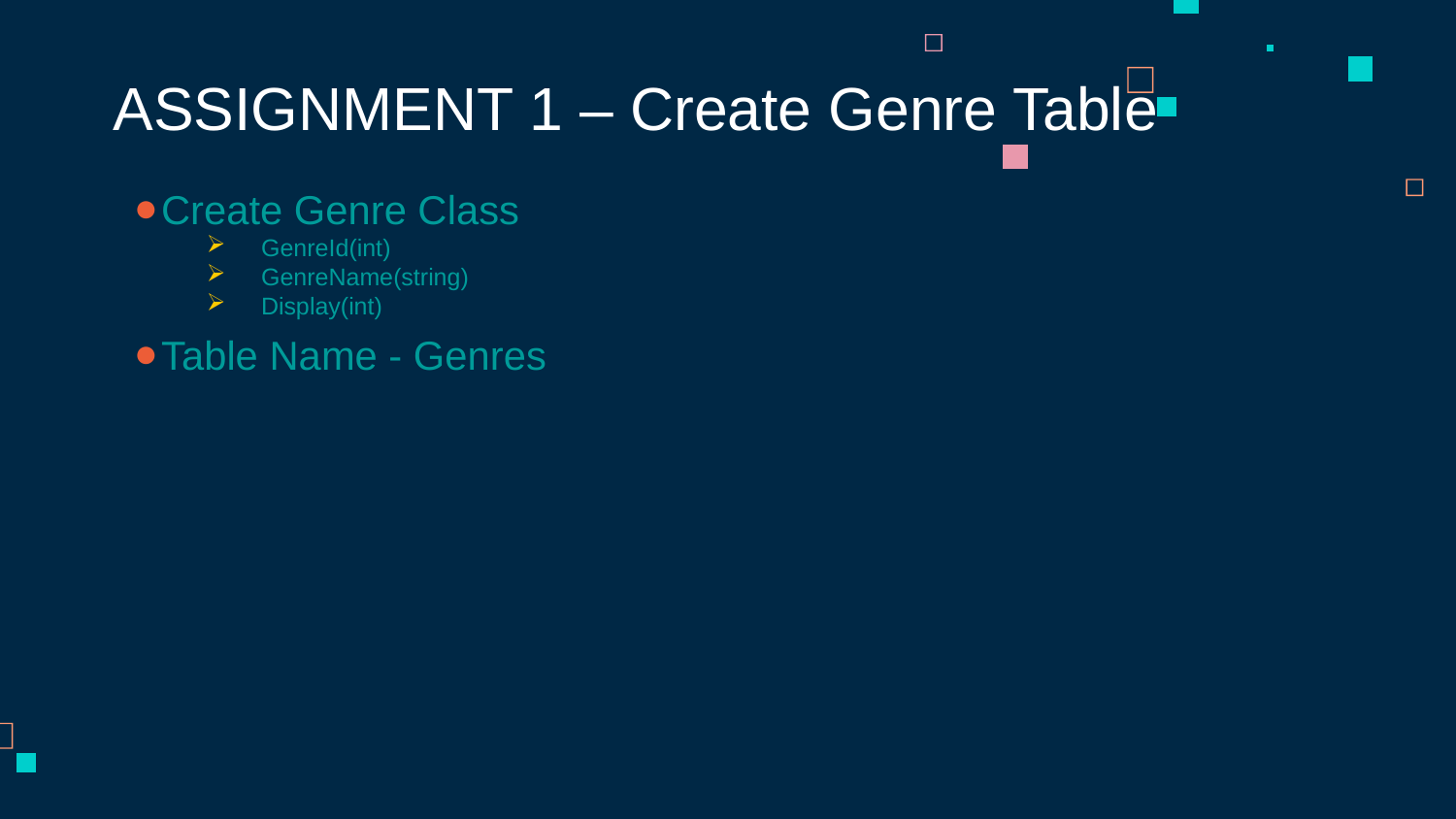

# ASSIGNMENT 1 – Create Genre Table
Create Genre Class
GenreId(int)
GenreName(string)
Display(int)

Table Name - Genres